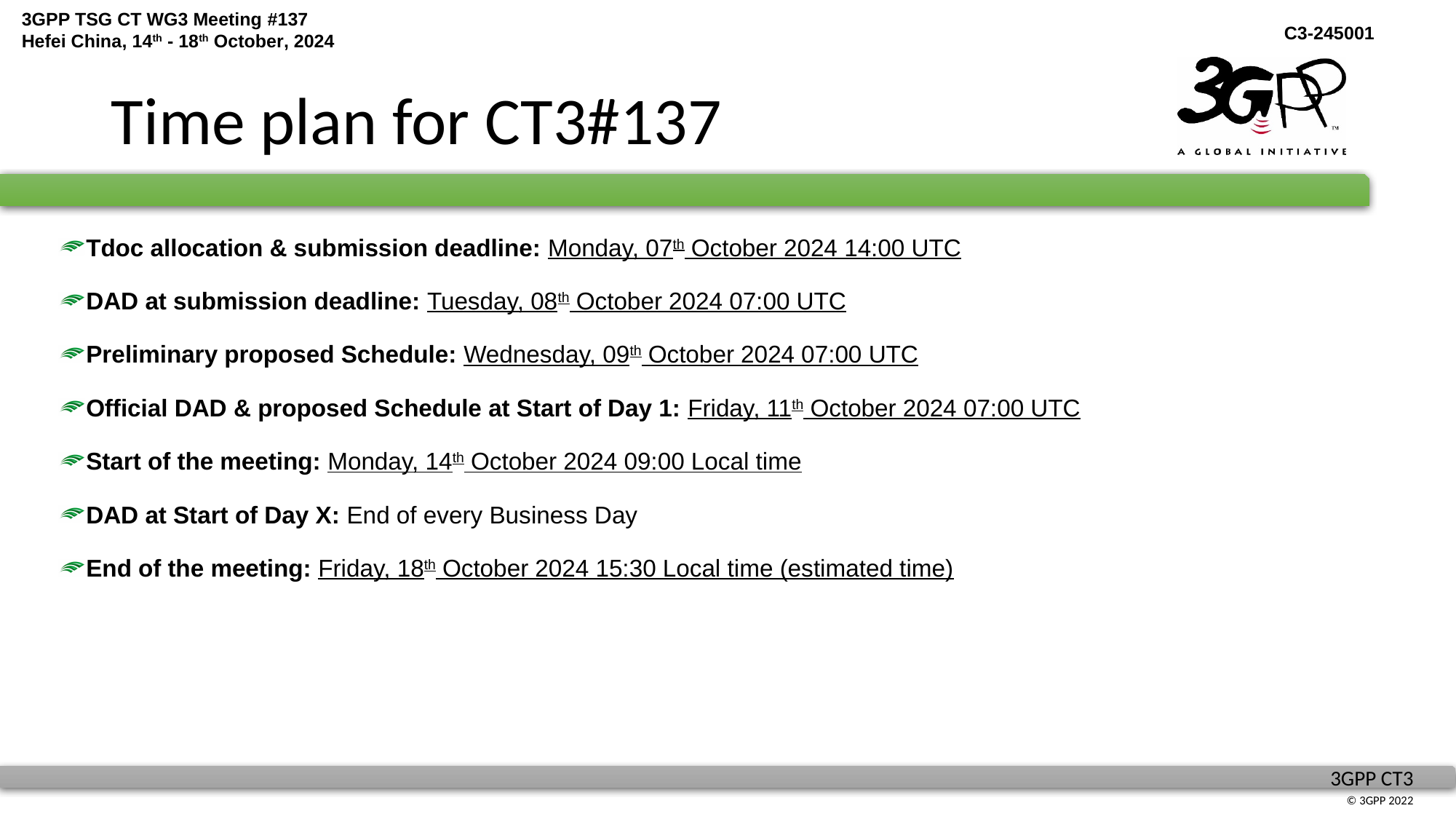

# Time plan for CT3#137
Tdoc allocation & submission deadline: Monday, 07th October 2024 14:00 UTC
DAD at submission deadline: Tuesday, 08th October 2024 07:00 UTC
Preliminary proposed Schedule: Wednesday, 09th October 2024 07:00 UTC
Official DAD & proposed Schedule at Start of Day 1: Friday, 11th October 2024 07:00 UTC
Start of the meeting: Monday, 14th October 2024 09:00 Local time
DAD at Start of Day X: End of every Business Day
End of the meeting: Friday, 18th October 2024 15:30 Local time (estimated time)